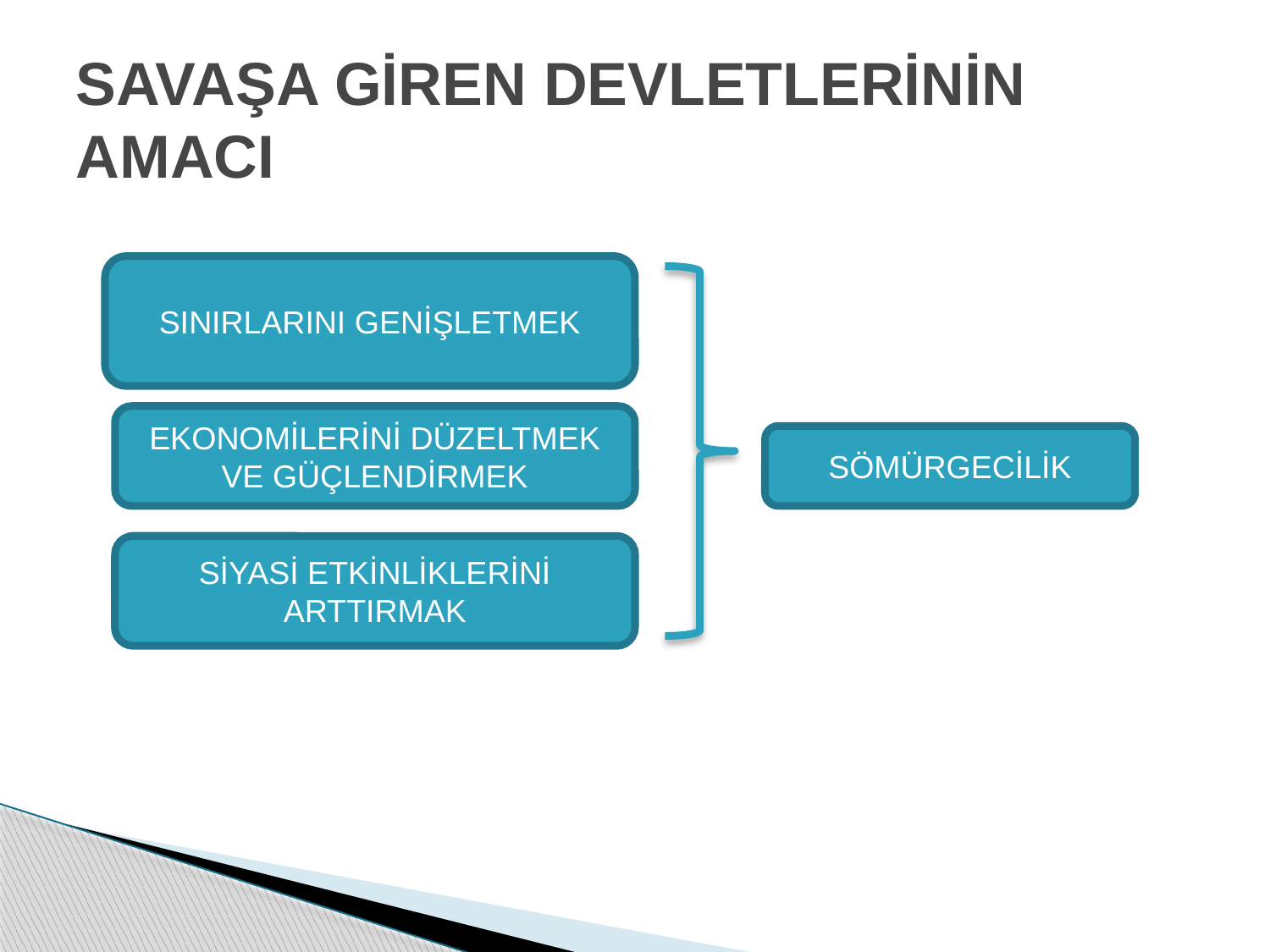

# SAVAŞA GİREN DEVLETLERİNİN AMACI

SINIRLARINI GENİŞLETMEK

EKONOMİLERİNİ DÜZELTMEK VE GÜÇLENDİRMEK
SÖMÜRGECİLİK
SİYASİ ETKİNLİKLERİNİ ARTTIRMAK